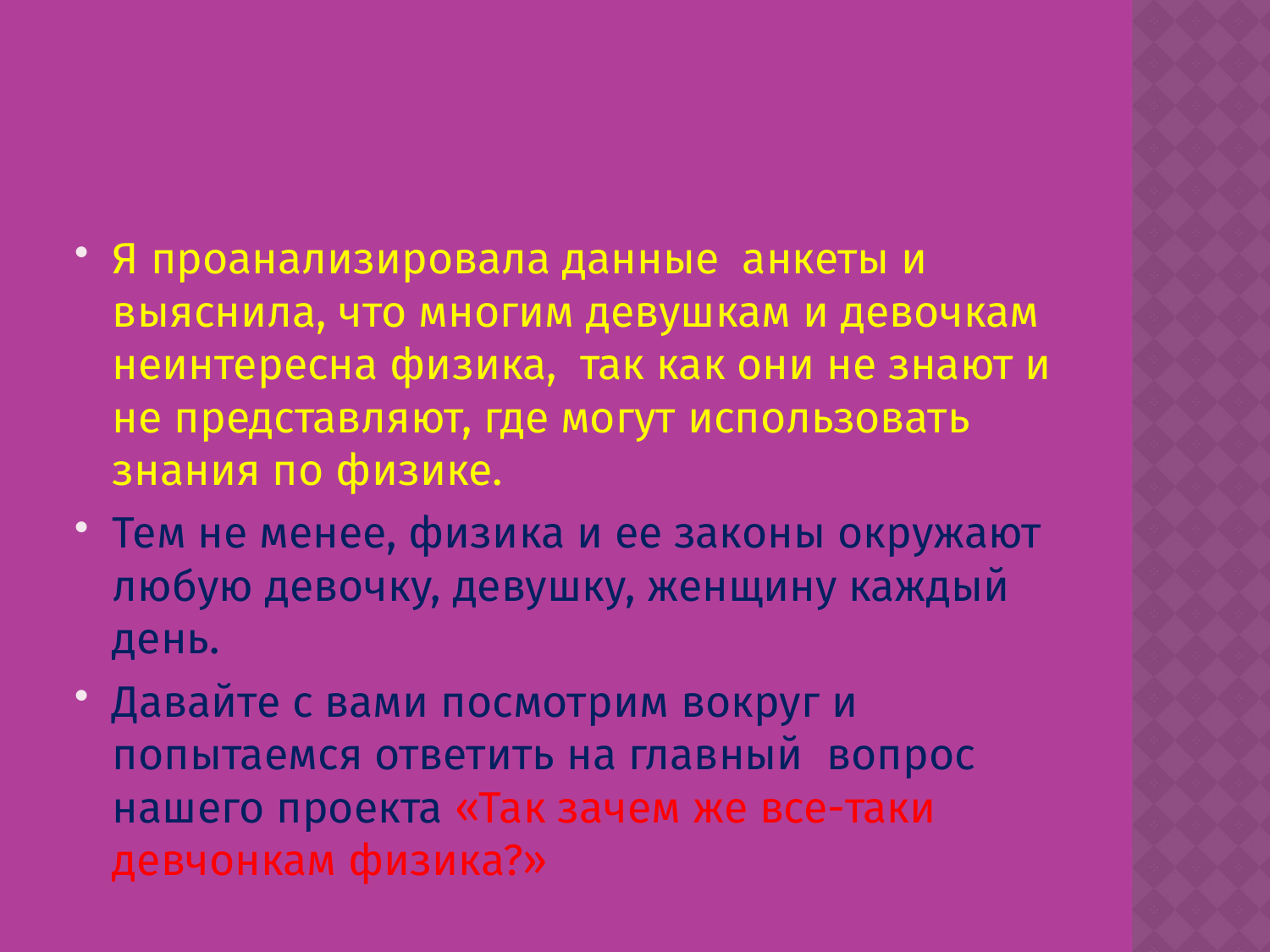

#
Я проанализировала данные  анкеты и выяснила, что многим девушкам и девочкам неинтересна физика,  так как они не знают и не представляют, где могут использовать знания по физике.
Тем не менее, физика и ее законы окружают любую девочку, девушку, женщину каждый день.
Давайте с вами посмотрим вокруг и попытаемся ответить на главный  вопрос нашего проекта «Так зачем же все-таки девчонкам физика?»